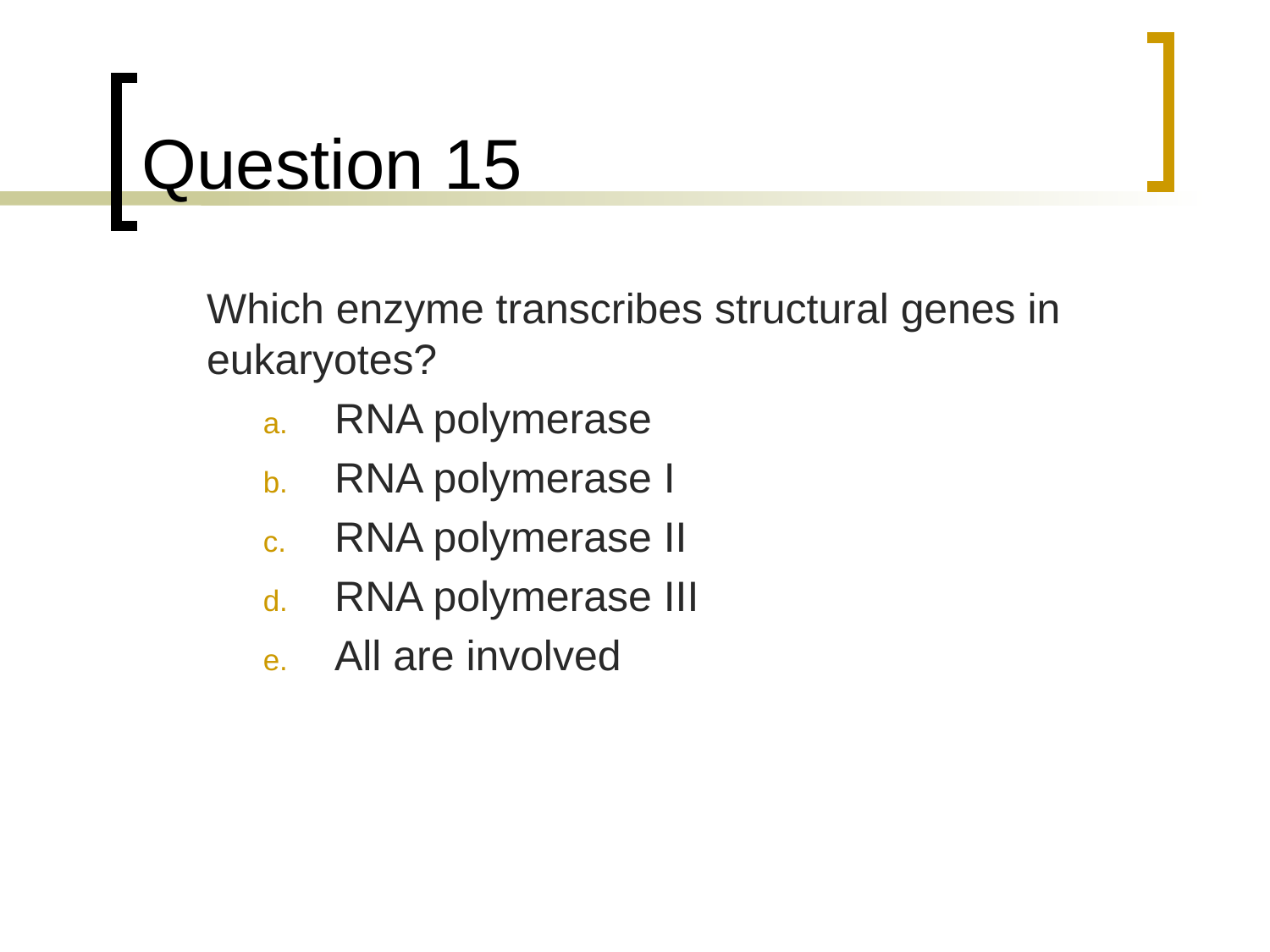

# Question 15
	Which enzyme transcribes structural genes in eukaryotes?
RNA polymerase
RNA polymerase I
RNA polymerase II
RNA polymerase III
All are involved